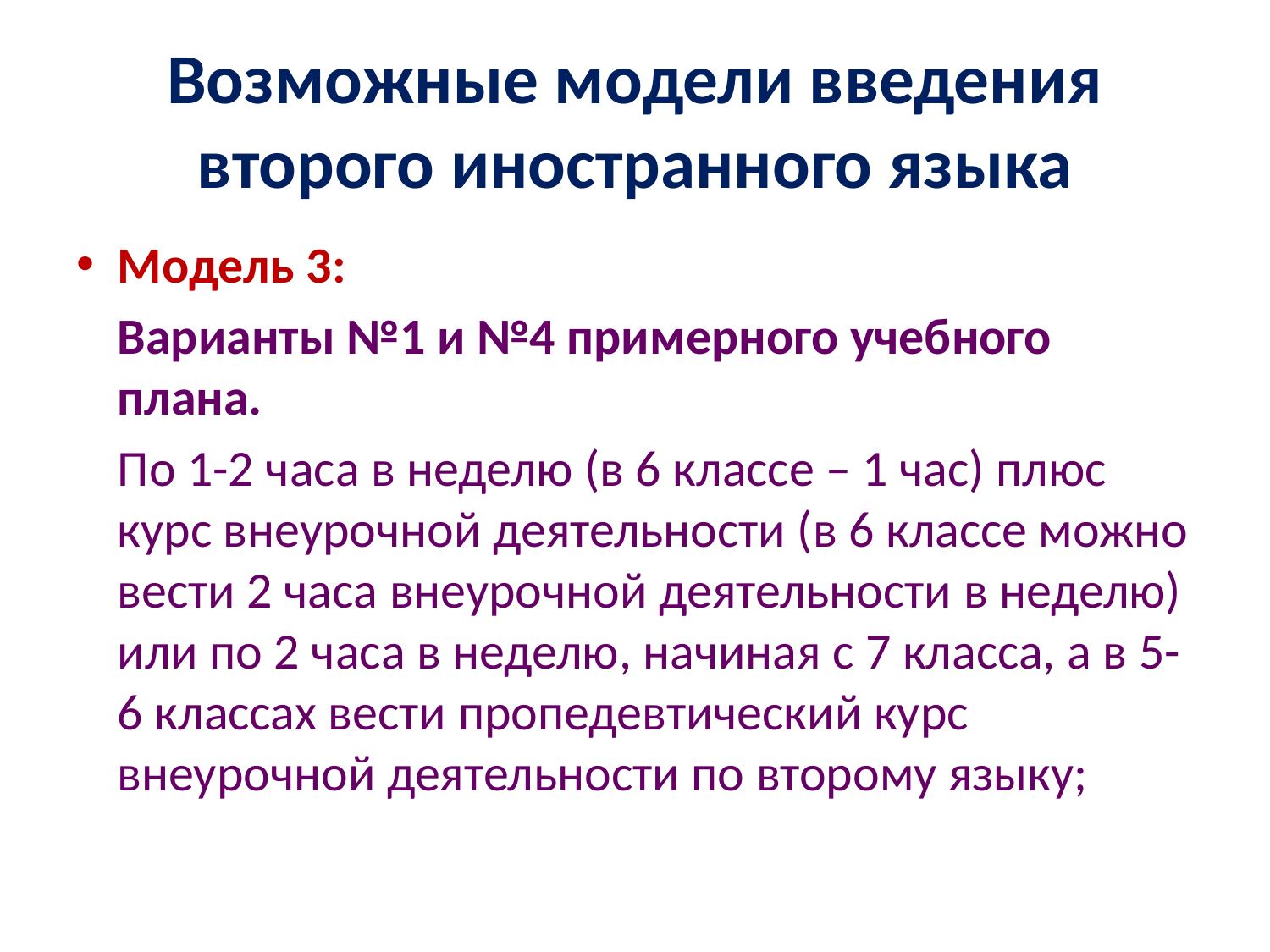

# Возможные модели введения второго иностранного языка
Модель 3:
 	Варианты №1 и №4 примерного учебного плана.
	По 1-2 часа в неделю (в 6 классе – 1 час) плюс курс внеурочной деятельности (в 6 классе можно вести 2 часа внеурочной деятельности в неделю) или по 2 часа в неделю, начиная с 7 класса, а в 5-6 классах вести пропедевтический курс внеурочной деятельности по второму языку;